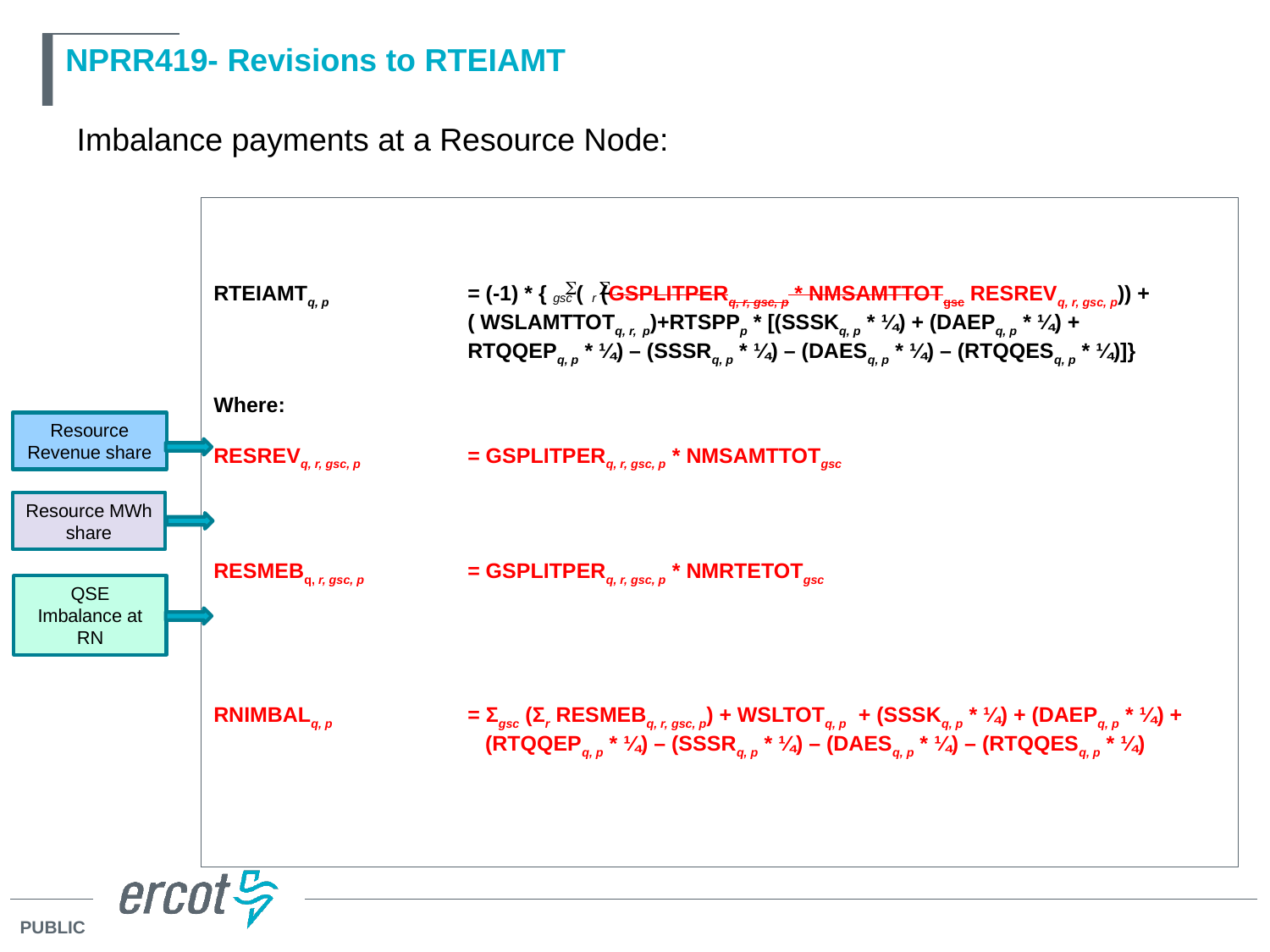

# NPRR419- Revisions to RTEIAMT
Imbalance payments at a Resource Node:

RTEIAMTq, p 		= (-1) * {     (   (GSPLITPERq, r, gsc, p * NMSAMTTOTgsc RESREVq, r, gsc, p)) +    		( WSLAMTTOTq, r, p)+RTSPPp * [(SSSKq, p * ¼) + (DAEPq, p * ¼) + 			RTQQEPq, p * ¼) – (SSSRq, p * ¼) – (DAESq, p * ¼) – (RTQQESq, p * ¼)]}

Where:

RESREVq, r, gsc, p	= GSPLITPERq, r, gsc, p * NMSAMTTOTgsc

RESMEBq, r, gsc, p	= GSPLITPERq, r, gsc, p * NMRTETOTgsc

RNIMBALq, p		= Σgsc (Σr RESMEBq, r, gsc, p) + WSLTOTq, p  + (SSSKq, p * ¼) + (DAEPq, p * ¼) + 		   (RTQQEPq, p * ¼) – (SSSRq, p * ¼) – (DAESq, p * ¼) – (RTQQESq, p * ¼)

Σ
r

Σ
gsc
Resource Revenue share

Resource MWh share

QSE Imbalance at RN